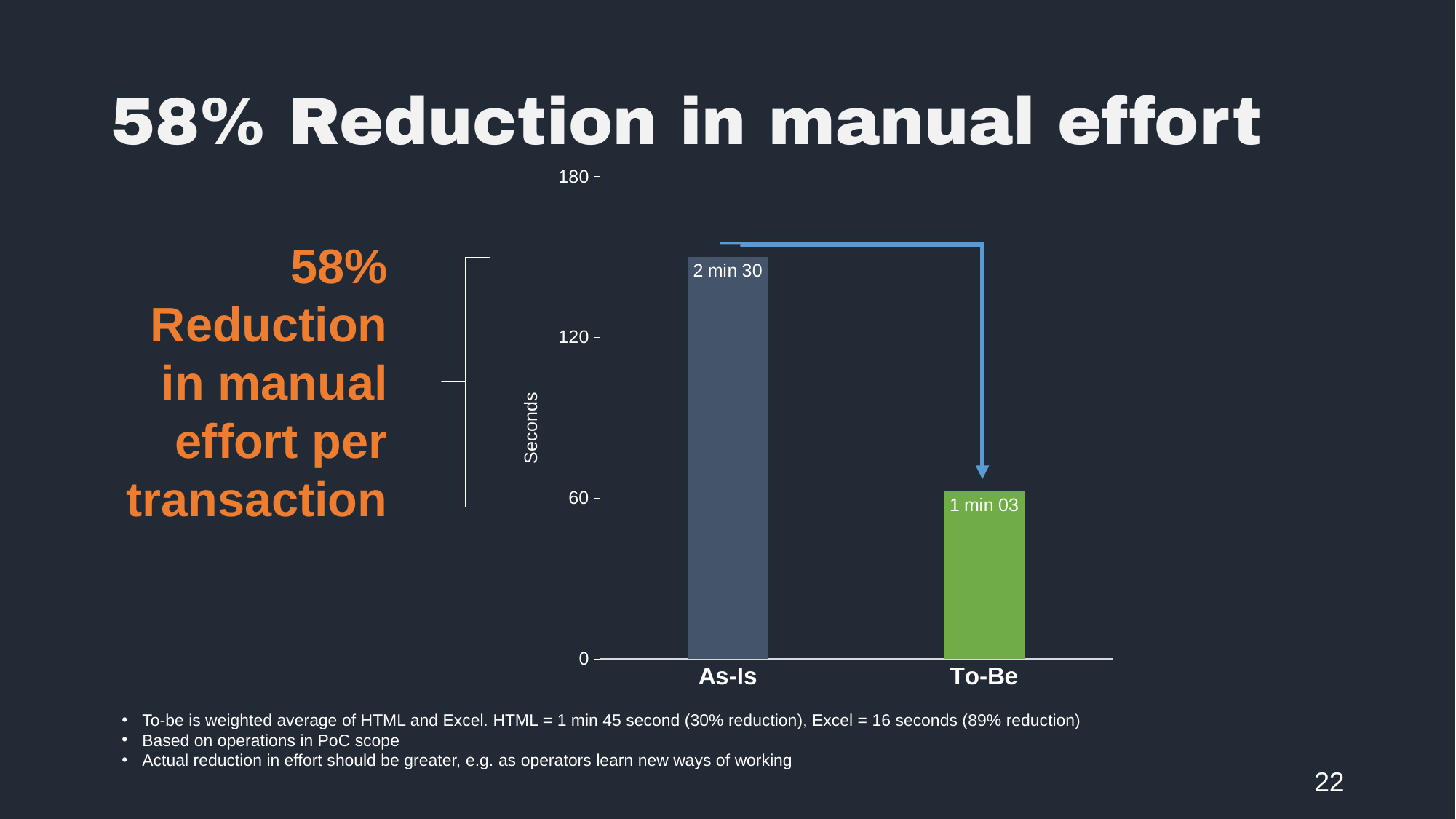

# 58% Reduction in manual effort

### Chart

| Category |  |
|---|---|
| As-Is | 150.0 |
| To-Be | 62.6538 |
58% Reduction in manual effort per transaction

To-be is weighted average of HTML and Excel. HTML = 1 min 45 second (30% reduction), Excel = 16 seconds (89% reduction)
Based on operations in PoC scope
Actual reduction in effort should be greater, e.g. as operators learn new ways of working
22